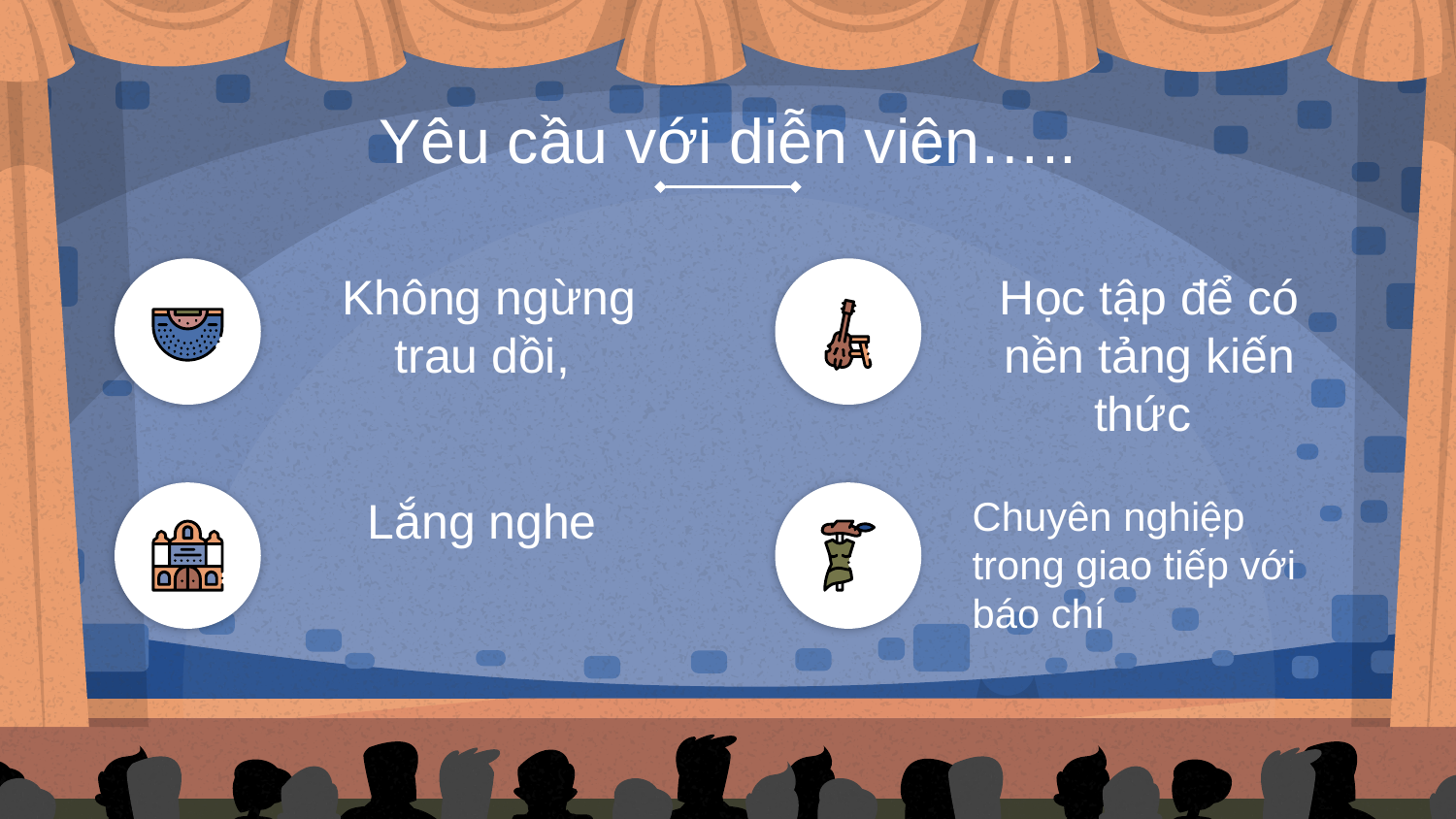

# Yêu cầu với diễn viên…..
Không ngừng trau dồi,
Học tập để có nền tảng kiến thức

Lắng nghe
Chuyên nghiệp trong giao tiếp với báo chí